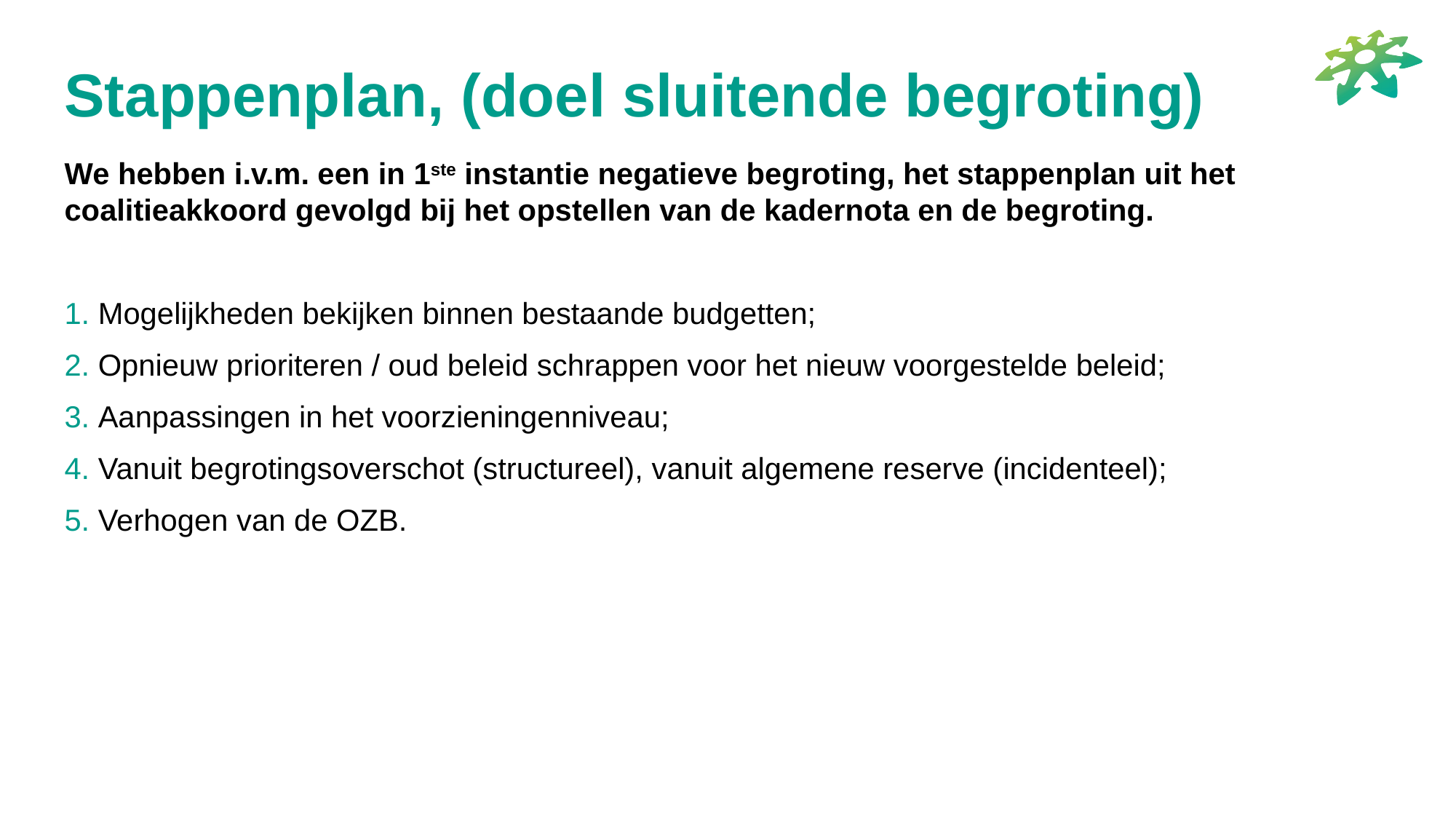

# Stappenplan, (doel sluitende begroting)
We hebben i.v.m. een in 1ste instantie negatieve begroting, het stappenplan uit het coalitieakkoord gevolgd bij het opstellen van de kadernota en de begroting.

 Mogelijkheden bekijken binnen bestaande budgetten;
 Opnieuw prioriteren / oud beleid schrappen voor het nieuw voorgestelde beleid;
 Aanpassingen in het voorzieningenniveau;
 Vanuit begrotingsoverschot (structureel), vanuit algemene reserve (incidenteel);
 Verhogen van de OZB.